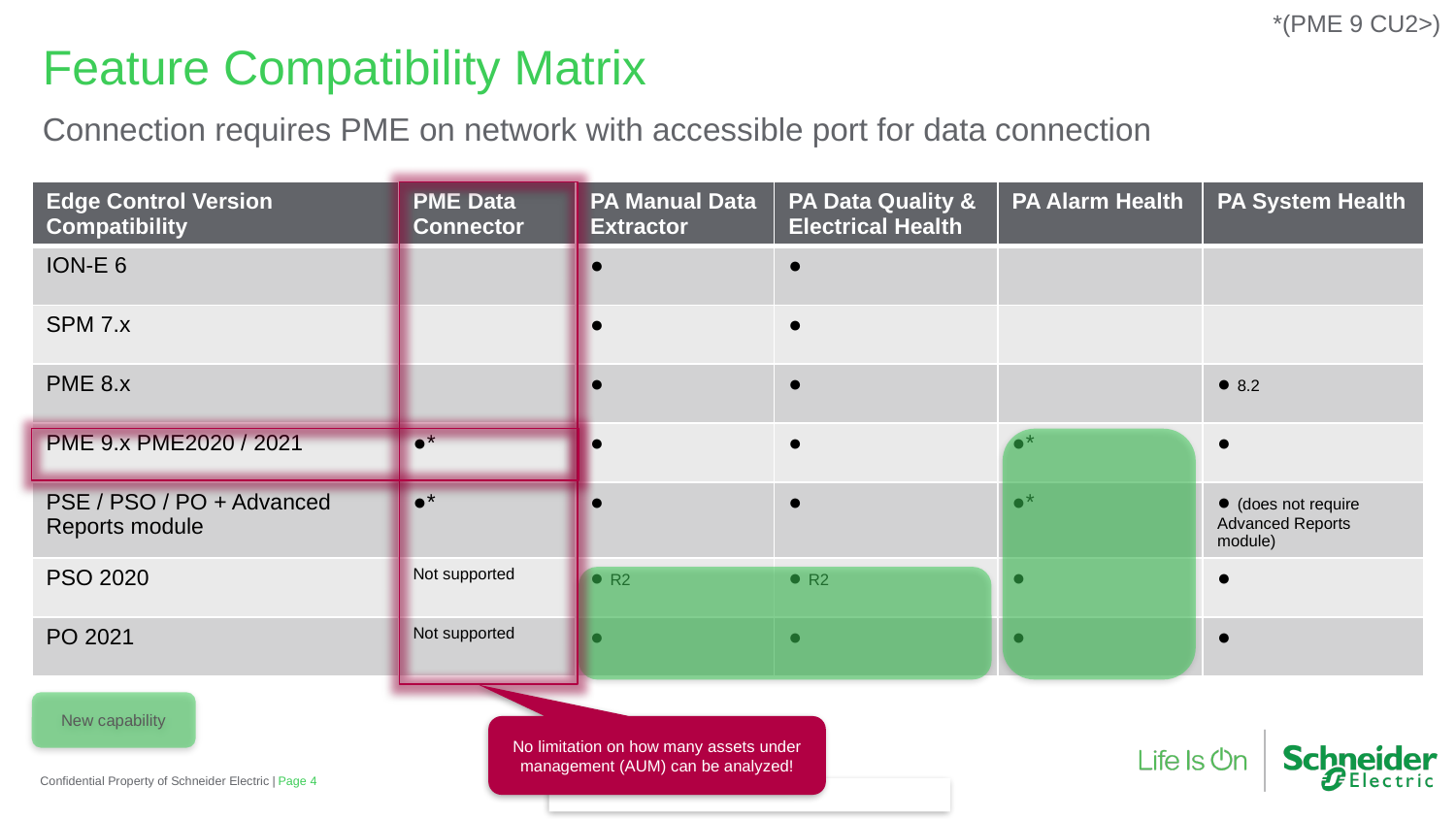

*(PME 9 CU2>)
Feature Compatibility Matrix
Connection requires PME on network with accessible port for data connection
| Edge Control Version Compatibility | PME Data Connector | PA Manual Data Extractor | PA Data Quality & Electrical Health | PA Alarm Health | PA System Health |
| --- | --- | --- | --- | --- | --- |
| ION-E 6 |  | ● | ● |  |  |
| SPM 7.x |  | ● | ● |  |  |
| PME 8.x |  | ● | ● |  | ● 8.2 |
| PME 9.x PME2020 / 2021 | ●\* | ● | ● | ●\* | ● |
| PSE / PSO / PO + Advanced Reports module | ●\* | ● | ● | ●\* | ● (does not require Advanced Reports module) |
| PSO 2020 | Not supported | ● R2 | ● R2 | ● | ● |
| PO 2021 | Not supported | ● | ● | ● | ● |

New capability
No limitation on how many assets under management (AUM) can be analyzed!
Confidential Property of Schneider Electric |
Page 4